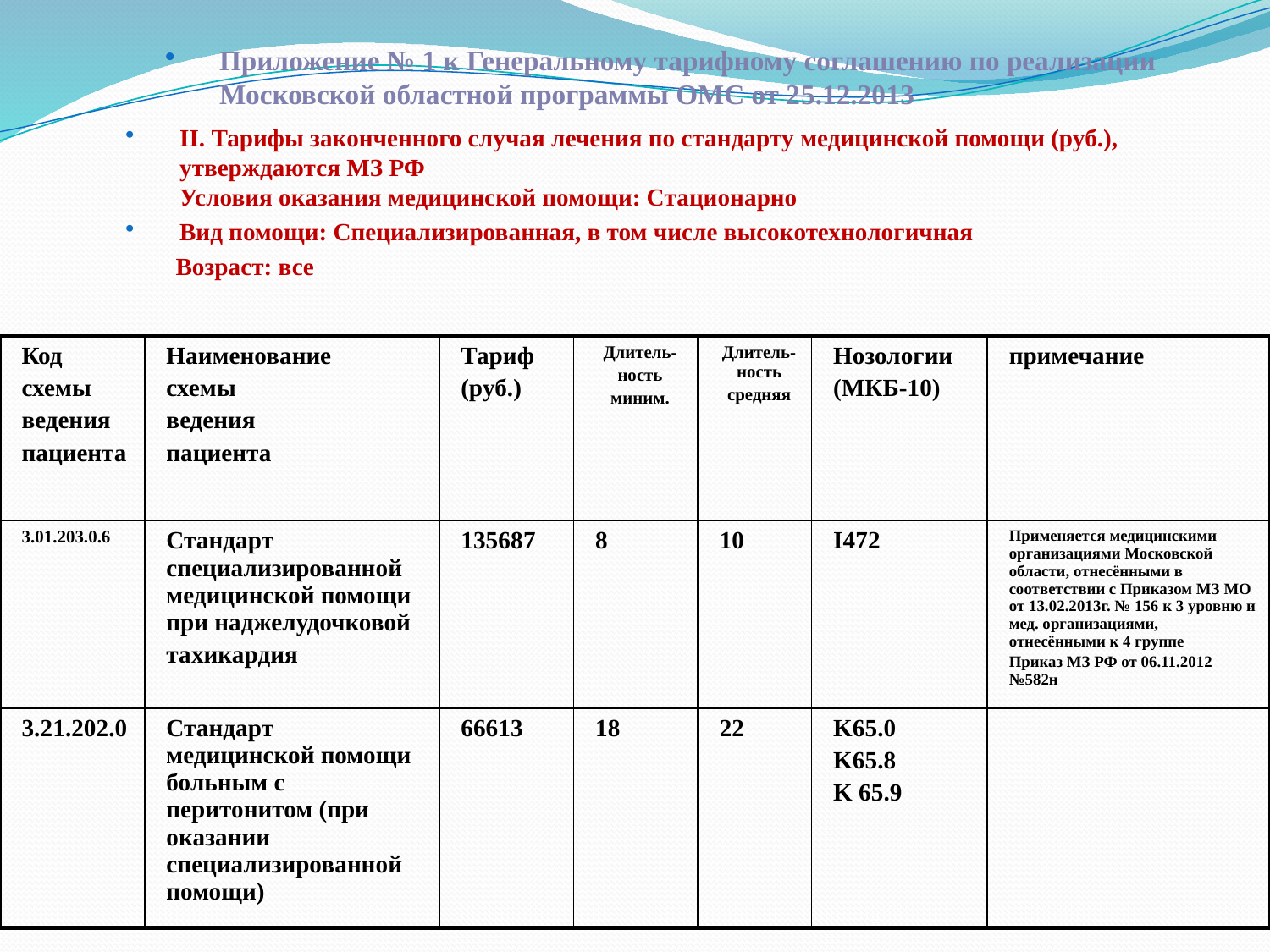

Приложение № 1 к Генеральному тарифному соглашению по реализации
Московской областной программы ОМС от 25.12.2013
#
II. Тарифы законченного случая лечения по стандарту медицинской помощи (руб.), утверждаются МЗ РФ
Условия оказания медицинской помощи: Стационарно
Вид помощи: Специализированная, в том числе высокотехнологичная
        Возраст: все
| Код схемы ведения пациента | Наименование схемы ведения пациента | Тариф (руб.) | Длитель- ность миним. | Длитель-ность средняя | Нозологии (МКБ-10) | примечание |
| --- | --- | --- | --- | --- | --- | --- |
| 3.01.203.0.6 | Стандарт специализированной медицинской помощи при наджелудочковой тахикардия | 135687 | 8 | 10 | I472 | Применяется медицинскими организациями Московской области, отнесёнными в соответствии с Приказом МЗ МО от 13.02.2013г. № 156 к 3 уровню и мед. организациями, отнесёнными к 4 группе Приказ МЗ РФ от 06.11.2012 №582н |
| 3.21.202.0 | Стандарт медицинской помощи больным с перитонитом (при оказании специализированной помощи) | 66613 | 18 | 22 | K65.0 K65.8 K 65.9 |  |